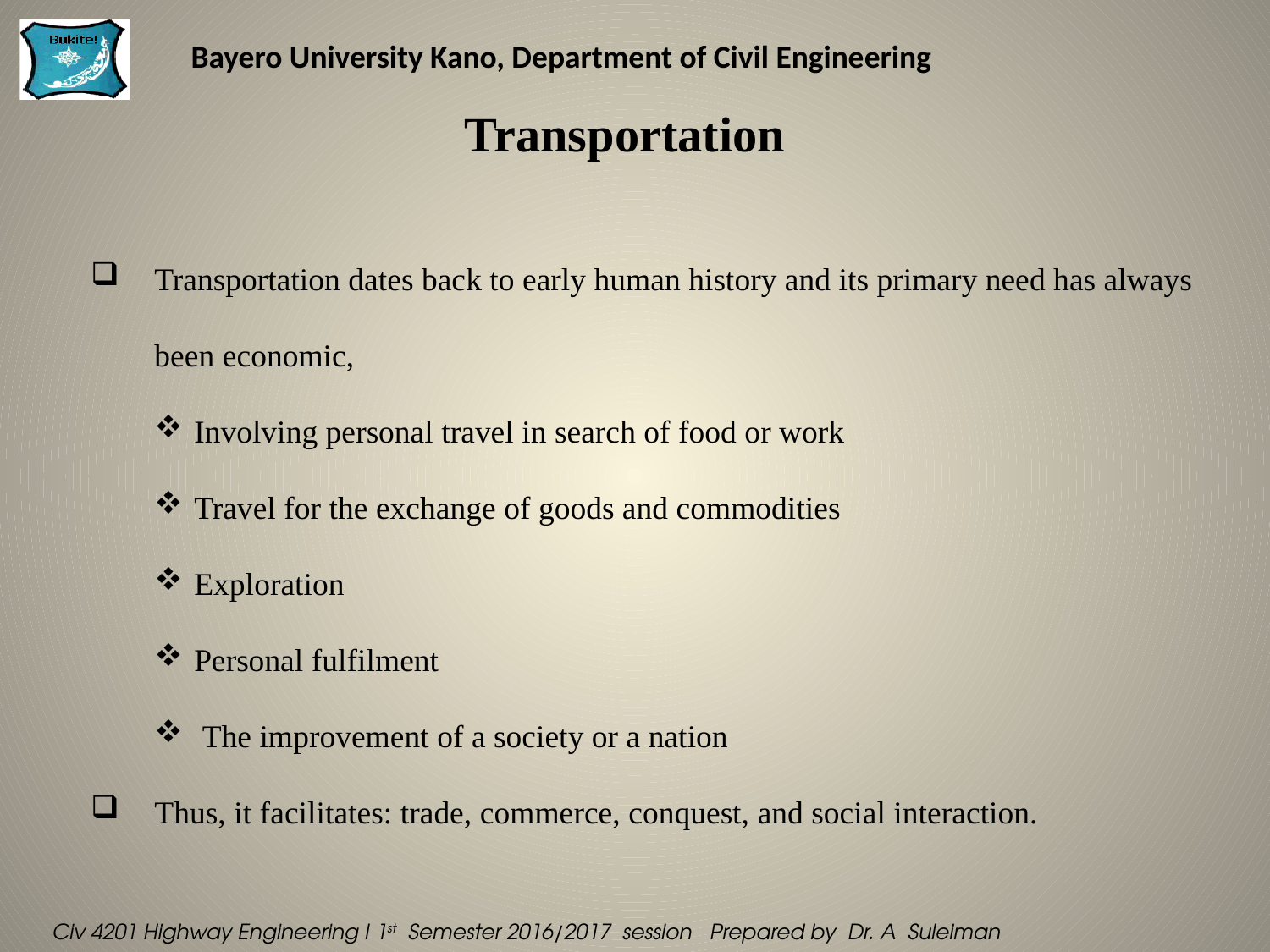

Transportation

Transportation dates back to early human history and its primary need has always been economic,
Involving personal travel in search of food or work
Travel for the exchange of goods and commodities
Exploration
Personal fulfilment
 The improvement of a society or a nation
Thus, it facilitates: trade, commerce, conquest, and social interaction.